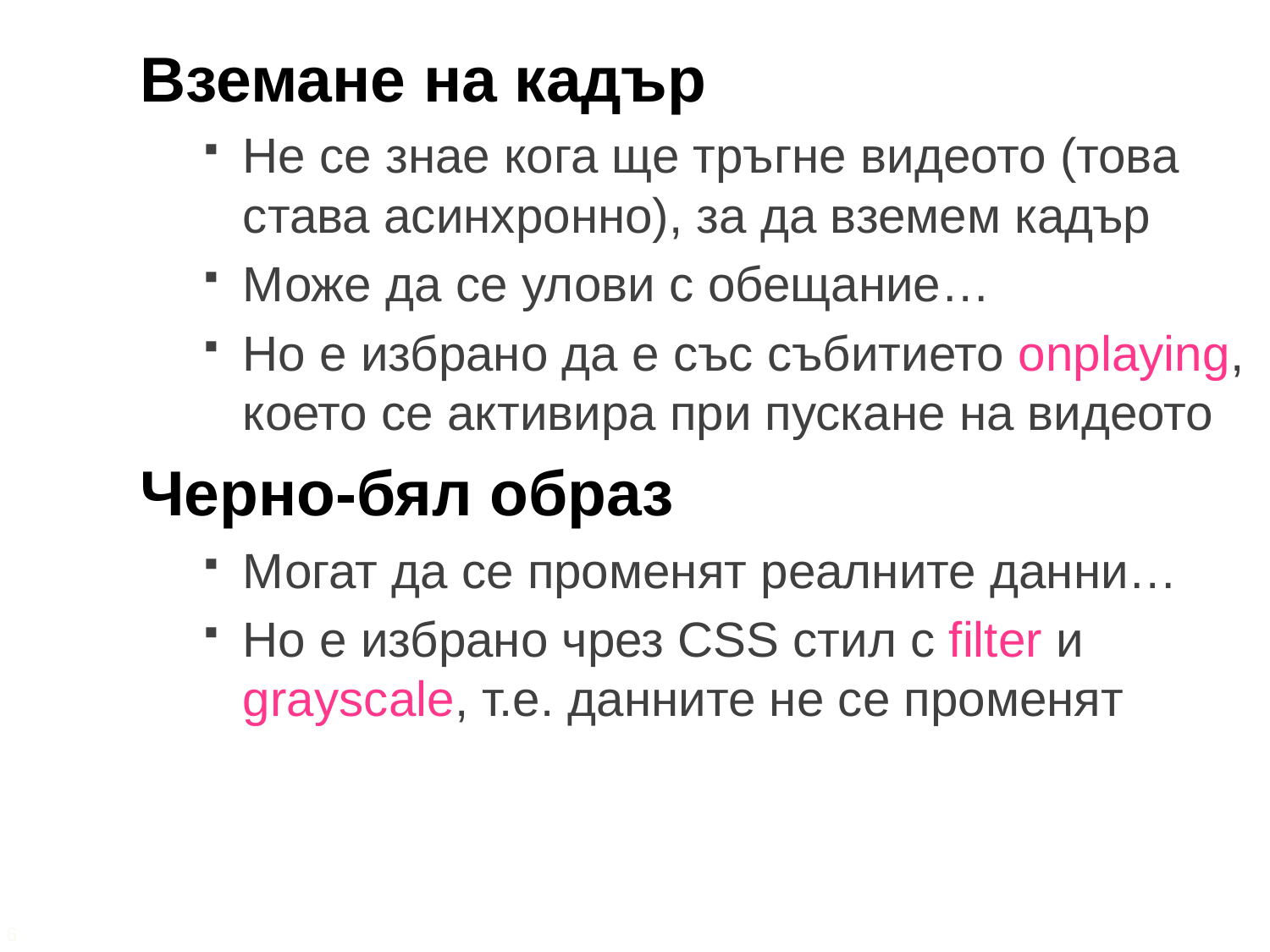

Вземане на кадър
Не се знае кога ще тръгне видеото (това става асинхронно), за да вземем кадър
Може да се улови с обещание…
Но е избрано да е със събитието onplaying, което се активира при пускане на видеото
Черно-бял образ
Могат да се променят реалните данни…
Но е избрано чрез CSS стил с filter и grayscale, т.е. данните не се променят